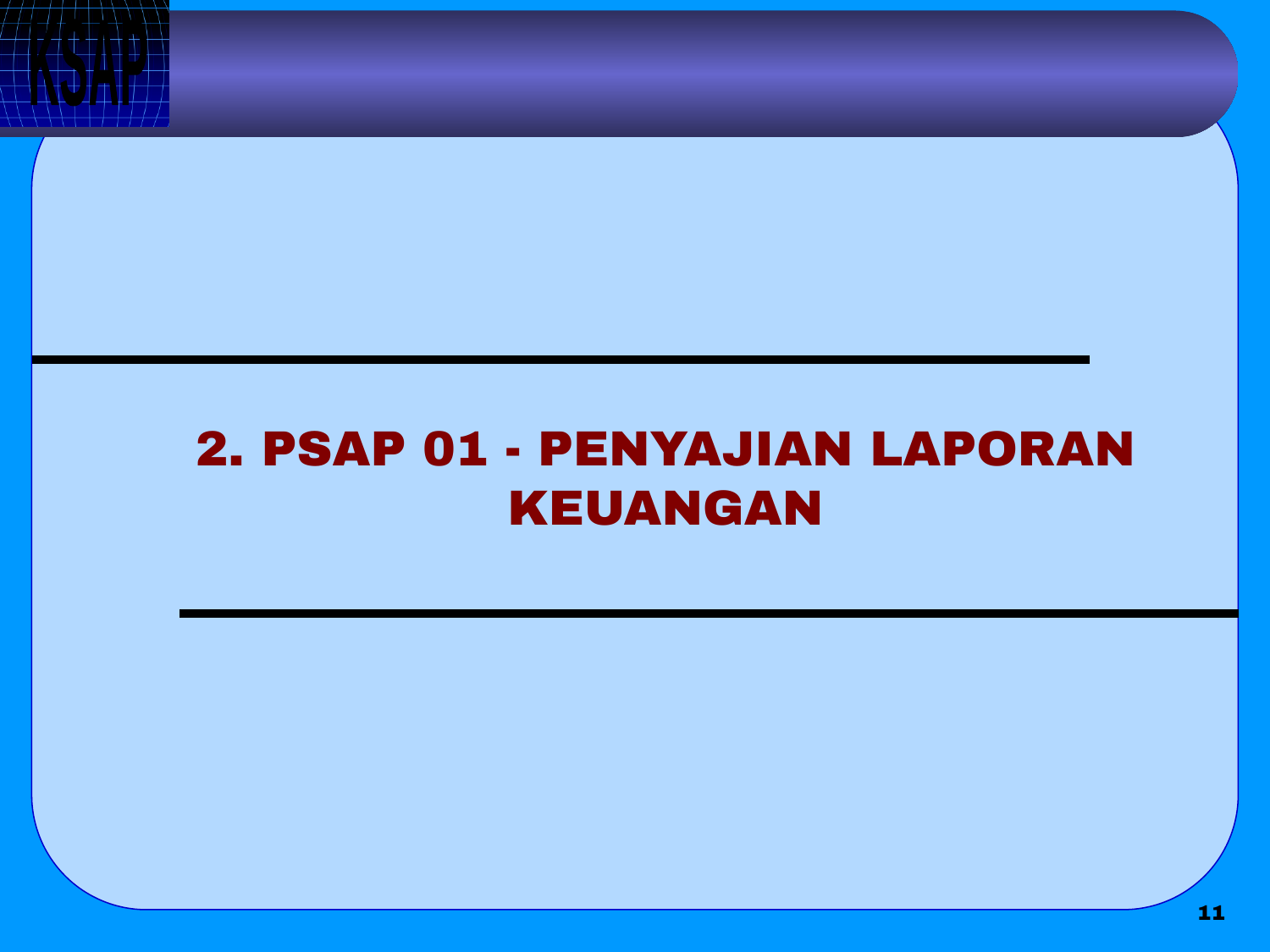

# 2. PSAP 01 - PENYAJIAN LAPORAN KEUANGAN
11